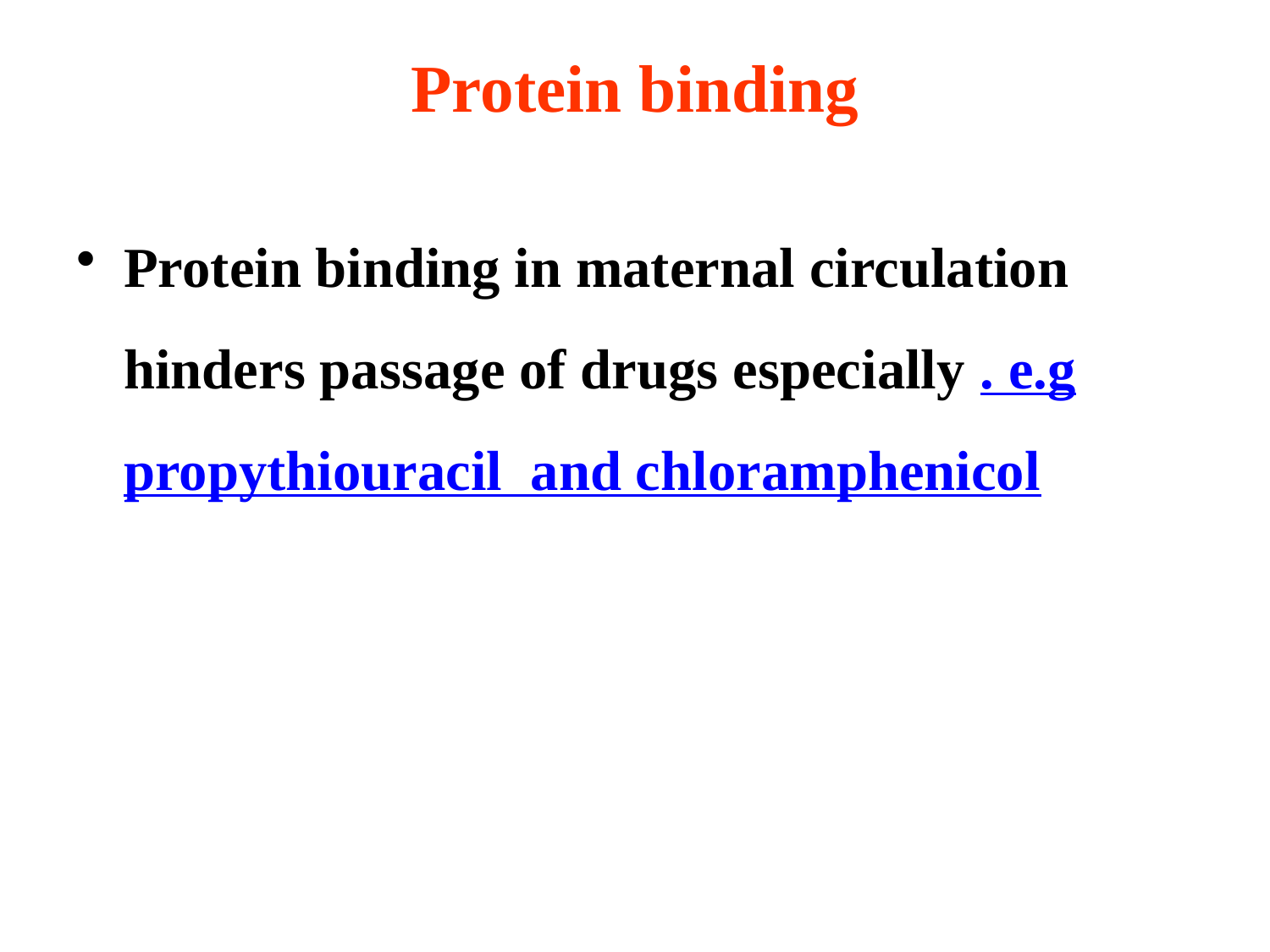

Protein binding

Protein binding in maternal circulation hinders passage of drugs especially . e.g propythiouracil  and chloramphenicol